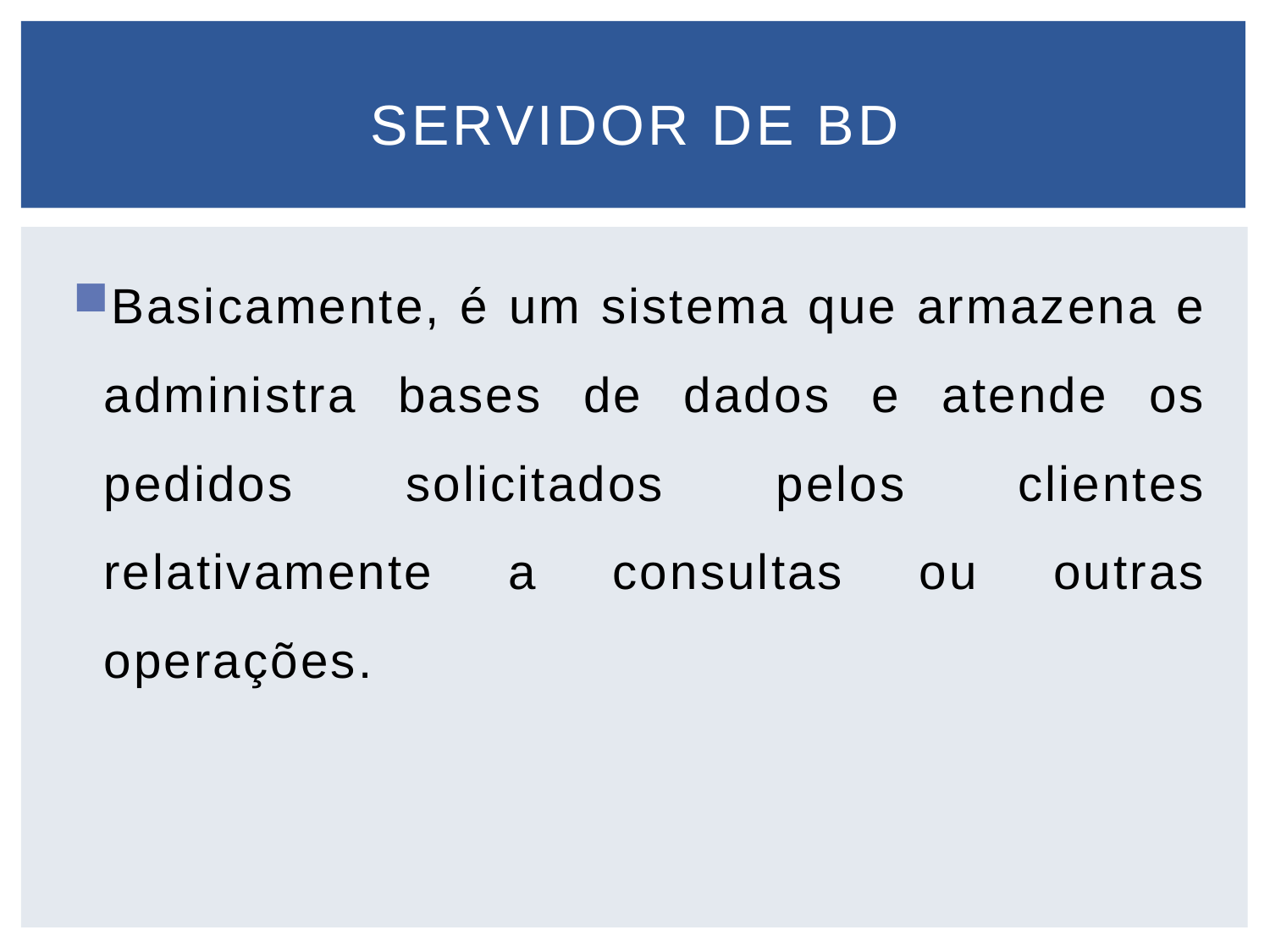

# Servidor de bd
Basicamente, é um sistema que armazena e administra bases de dados e atende os pedidos solicitados pelos clientes relativamente a consultas ou outras operações.